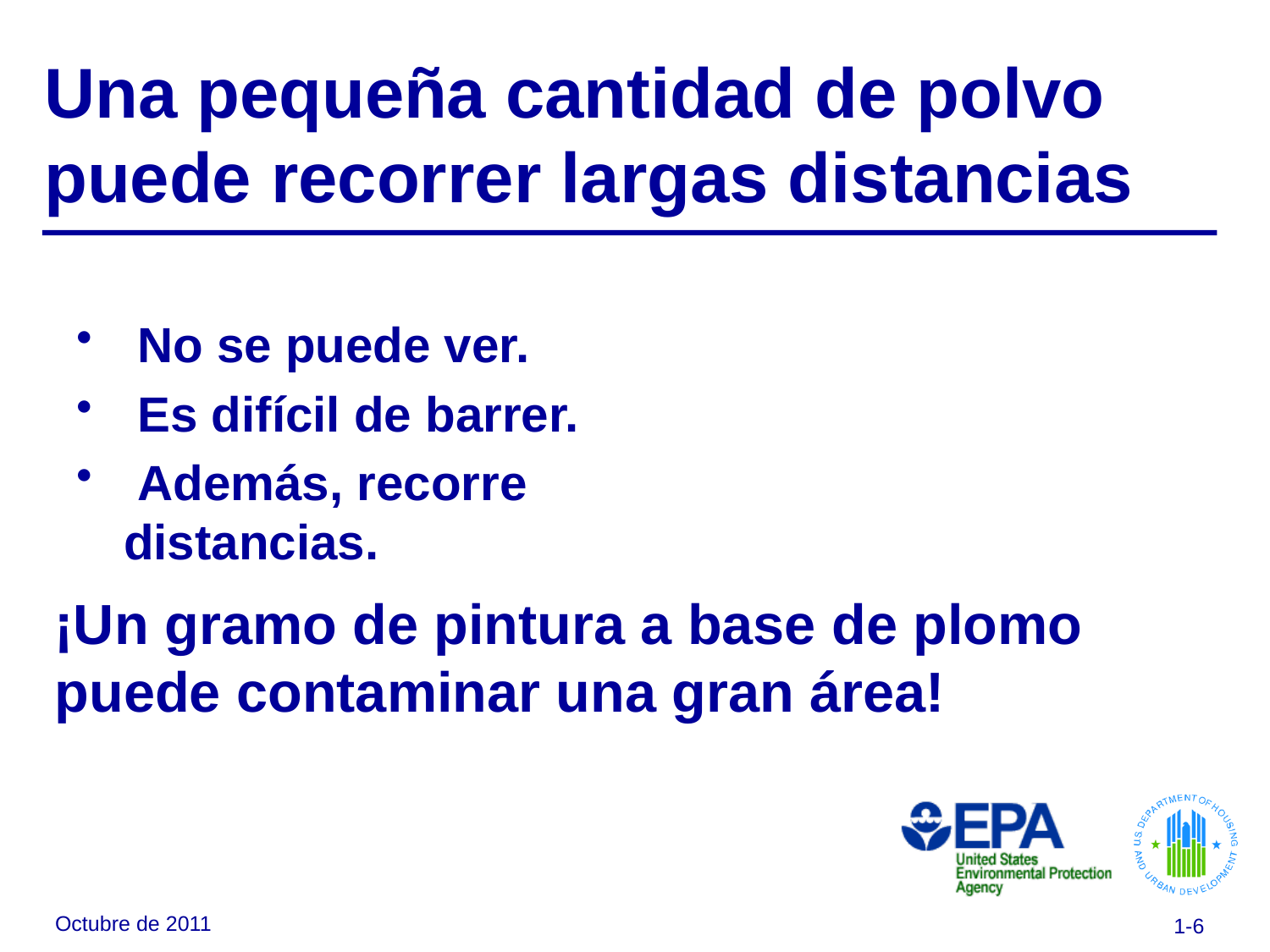

# Una pequeña cantidad de polvo puede recorrer largas distancias
 No se puede ver.
 Es difícil de barrer.
 Además, recorre distancias.
¡Un gramo de pintura a base de plomo puede contaminar una gran área!
Octubre de 2011
1-6